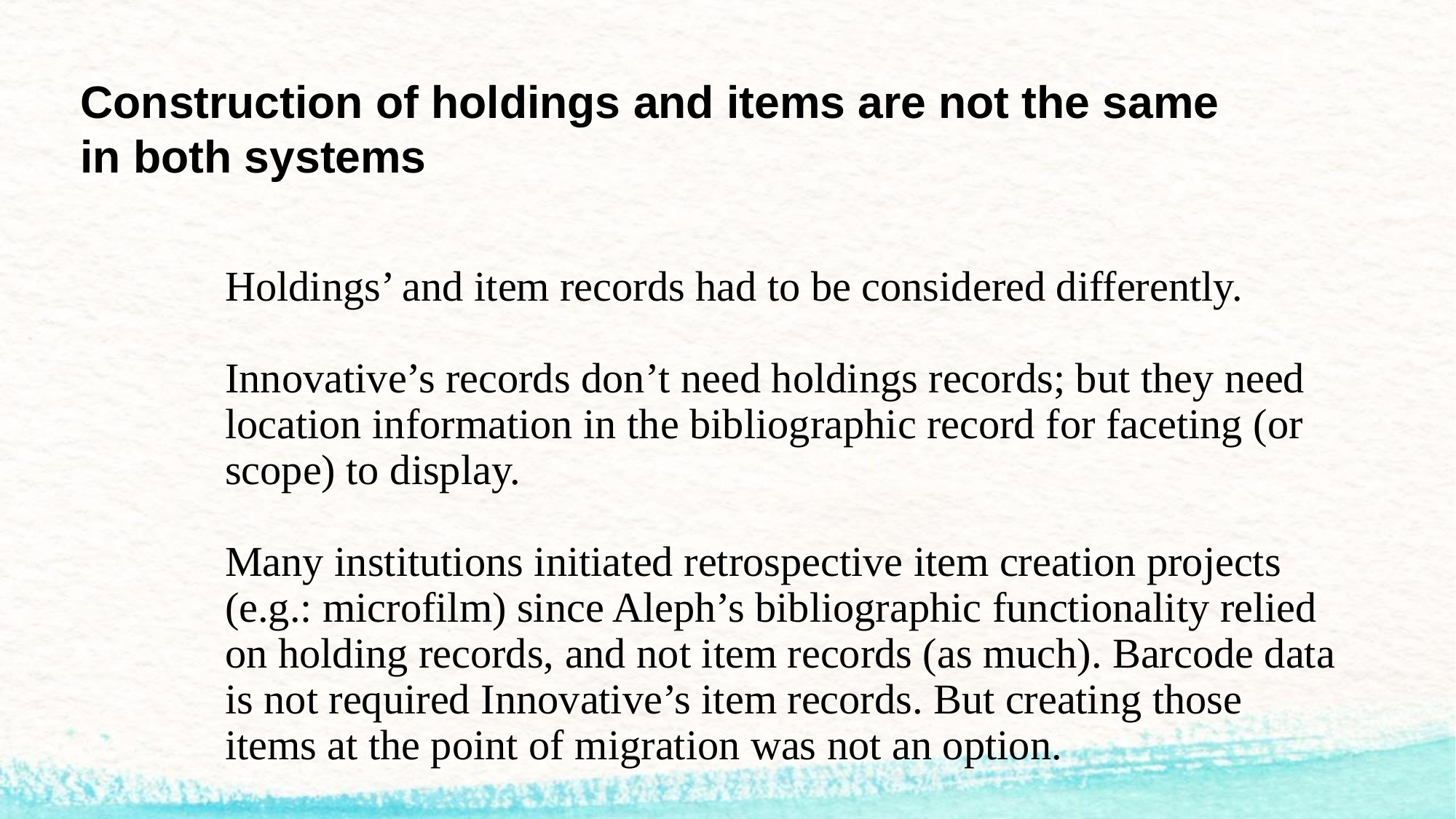

Construction of holdings and items are not the same in both systems
# Holdings’ and item records had to be considered differently.

Innovative’s records don’t need holdings records; but they need location information in the bibliographic record for faceting (or scope) to display.
Many institutions initiated retrospective item creation projects (e.g.: microfilm) since Aleph’s bibliographic functionality relied on holding records, and not item records (as much). Barcode data is not required Innovative’s item records. But creating those items at the point of migration was not an option.